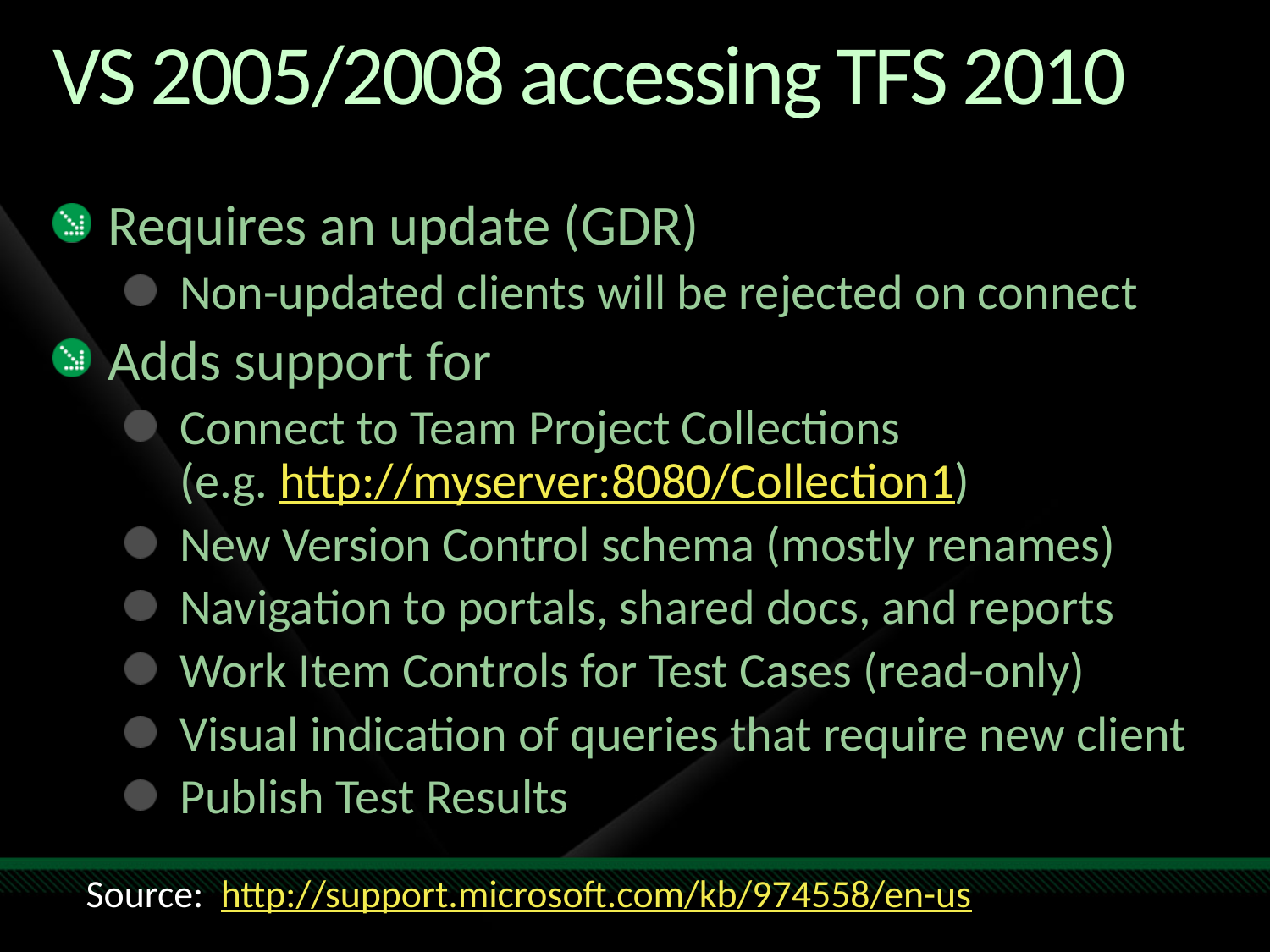

# VS 2005/2008 accessing TFS 2010
Requires an update (GDR)
Non-updated clients will be rejected on connect
Adds support for
Connect to Team Project Collections
(e.g. http://myserver:8080/Collection1)
New Version Control schema (mostly renames)
Navigation to portals, shared docs, and reports
Work Item Controls for Test Cases (read-only)
Visual indication of queries that require new client
Publish Test Results

Source:  http://support.microsoft.com/kb/974558/en-us